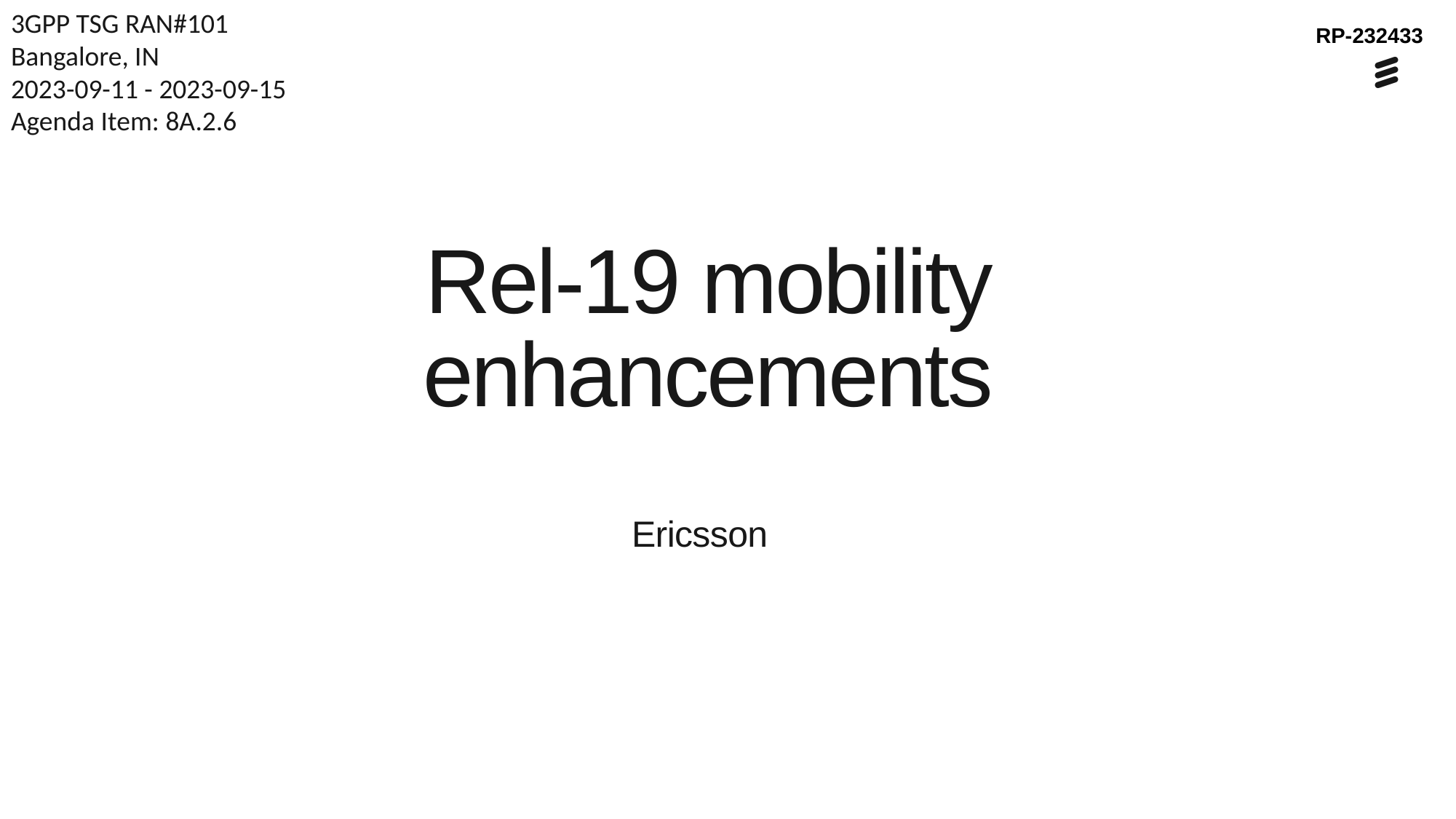

3GPP TSG RAN#101
Bangalore, IN
2023-09-11 - 2023-09-15
Agenda Item: 8A.2.6
RP-232433
# Rel-19 mobility enhancements
Ericsson